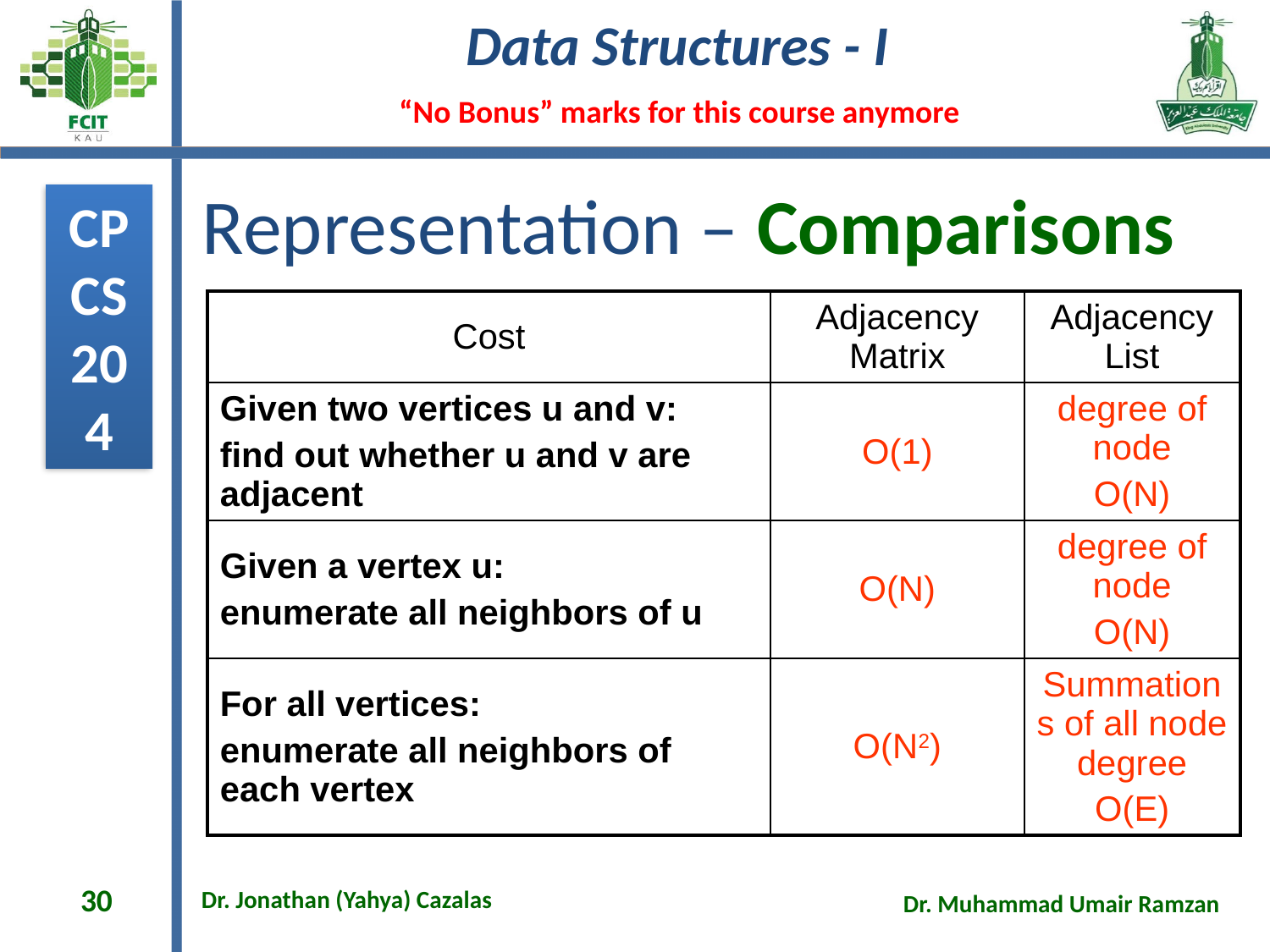

# Representation – Comparisons
| Cost | Adjacency Matrix | Adjacency List |
| --- | --- | --- |
| Given two vertices u and v: find out whether u and v are adjacent | O(1) | degree of node O(N) |
| Given a vertex u: enumerate all neighbors of u | O(N) | degree of node O(N) |
| For all vertices: enumerate all neighbors of each vertex | O(N2) | Summations of all node degree O(E) |
30